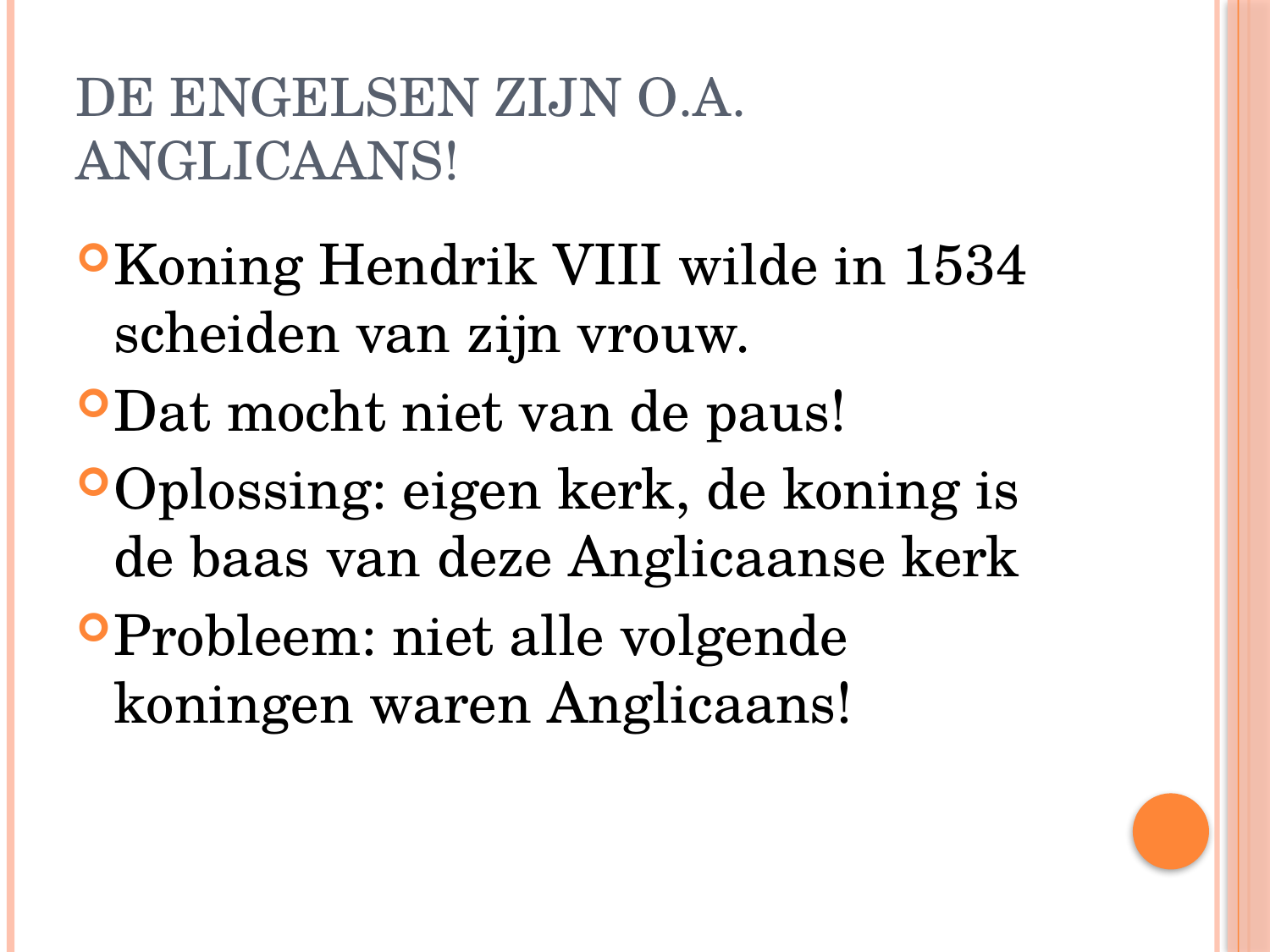

# De Engelsen zijn o.a. Anglicaans!
Koning Hendrik VIII wilde in 1534 scheiden van zijn vrouw.
Dat mocht niet van de paus!
Oplossing: eigen kerk, de koning is de baas van deze Anglicaanse kerk
Probleem: niet alle volgende koningen waren Anglicaans!